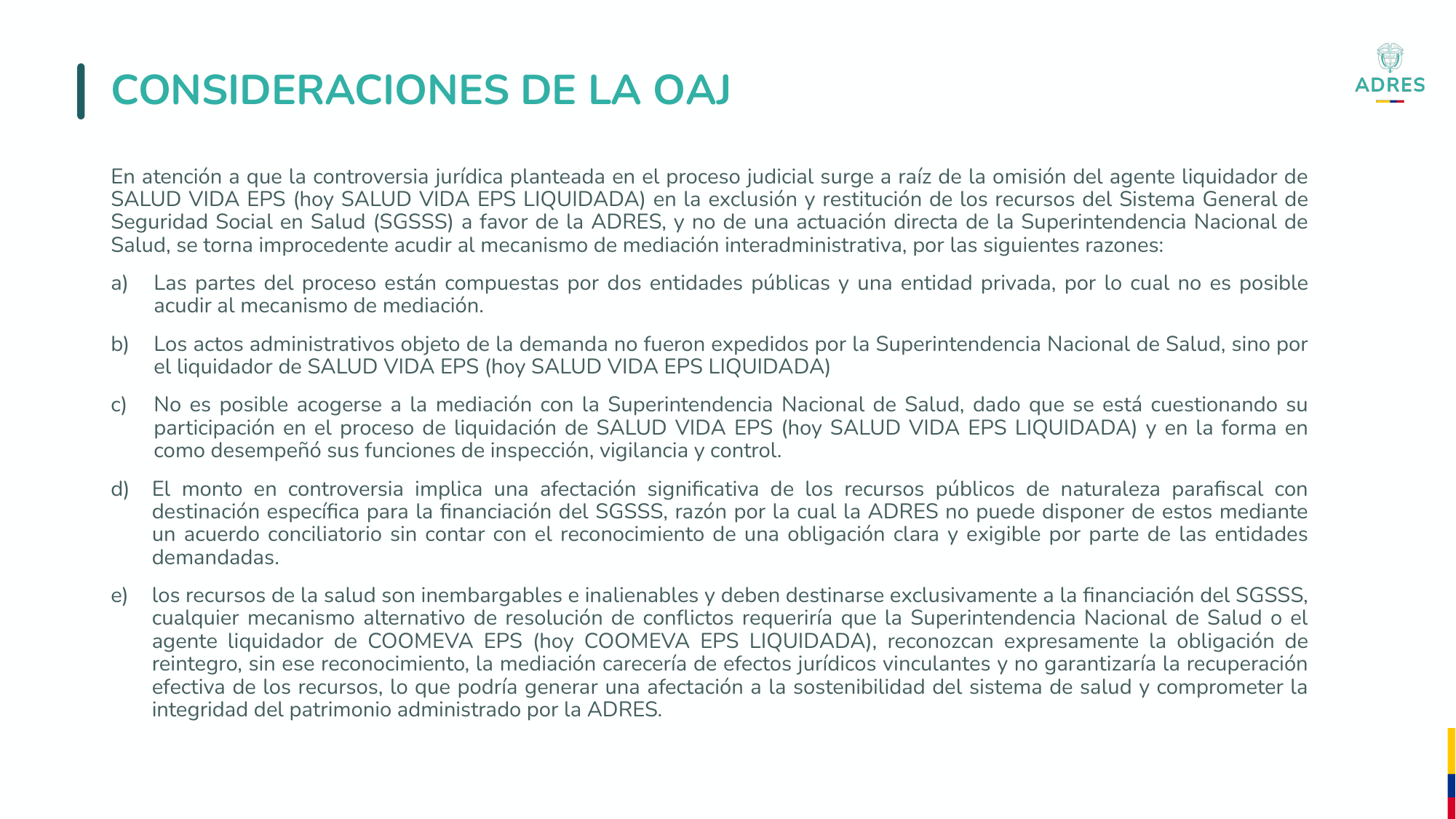

# CONSIDERACIONES DE LA OAJ
En atención a que la controversia jurídica planteada en el proceso judicial surge a raíz de la omisión del agente liquidador de SALUD VIDA EPS (hoy SALUD VIDA EPS LIQUIDADA) en la exclusión y restitución de los recursos del Sistema General de Seguridad Social en Salud (SGSSS) a favor de la ADRES, y no de una actuación directa de la Superintendencia Nacional de Salud, se torna improcedente acudir al mecanismo de mediación interadministrativa, por las siguientes razones:
a)	Las partes del proceso están compuestas por dos entidades públicas y una entidad privada, por lo cual no es posible acudir al mecanismo de mediación.
Los actos administrativos objeto de la demanda no fueron expedidos por la Superintendencia Nacional de Salud, sino por el liquidador de SALUD VIDA EPS (hoy SALUD VIDA EPS LIQUIDADA)
No es posible acogerse a la mediación con la Superintendencia Nacional de Salud, dado que se está cuestionando su participación en el proceso de liquidación de SALUD VIDA EPS (hoy SALUD VIDA EPS LIQUIDADA) y en la forma en como desempeñó sus funciones de inspección, vigilancia y control.
El monto en controversia implica una afectación significativa de los recursos públicos de naturaleza parafiscal con destinación específica para la financiación del SGSSS, razón por la cual la ADRES no puede disponer de estos mediante un acuerdo conciliatorio sin contar con el reconocimiento de una obligación clara y exigible por parte de las entidades demandadas.
los recursos de la salud son inembargables e inalienables y deben destinarse exclusivamente a la financiación del SGSSS, cualquier mecanismo alternativo de resolución de conflictos requeriría que la Superintendencia Nacional de Salud o el agente liquidador de COOMEVA EPS (hoy COOMEVA EPS LIQUIDADA), reconozcan expresamente la obligación de reintegro, sin ese reconocimiento, la mediación carecería de efectos jurídicos vinculantes y no garantizaría la recuperación efectiva de los recursos, lo que podría generar una afectación a la sostenibilidad del sistema de salud y comprometer la integridad del patrimonio administrado por la ADRES.